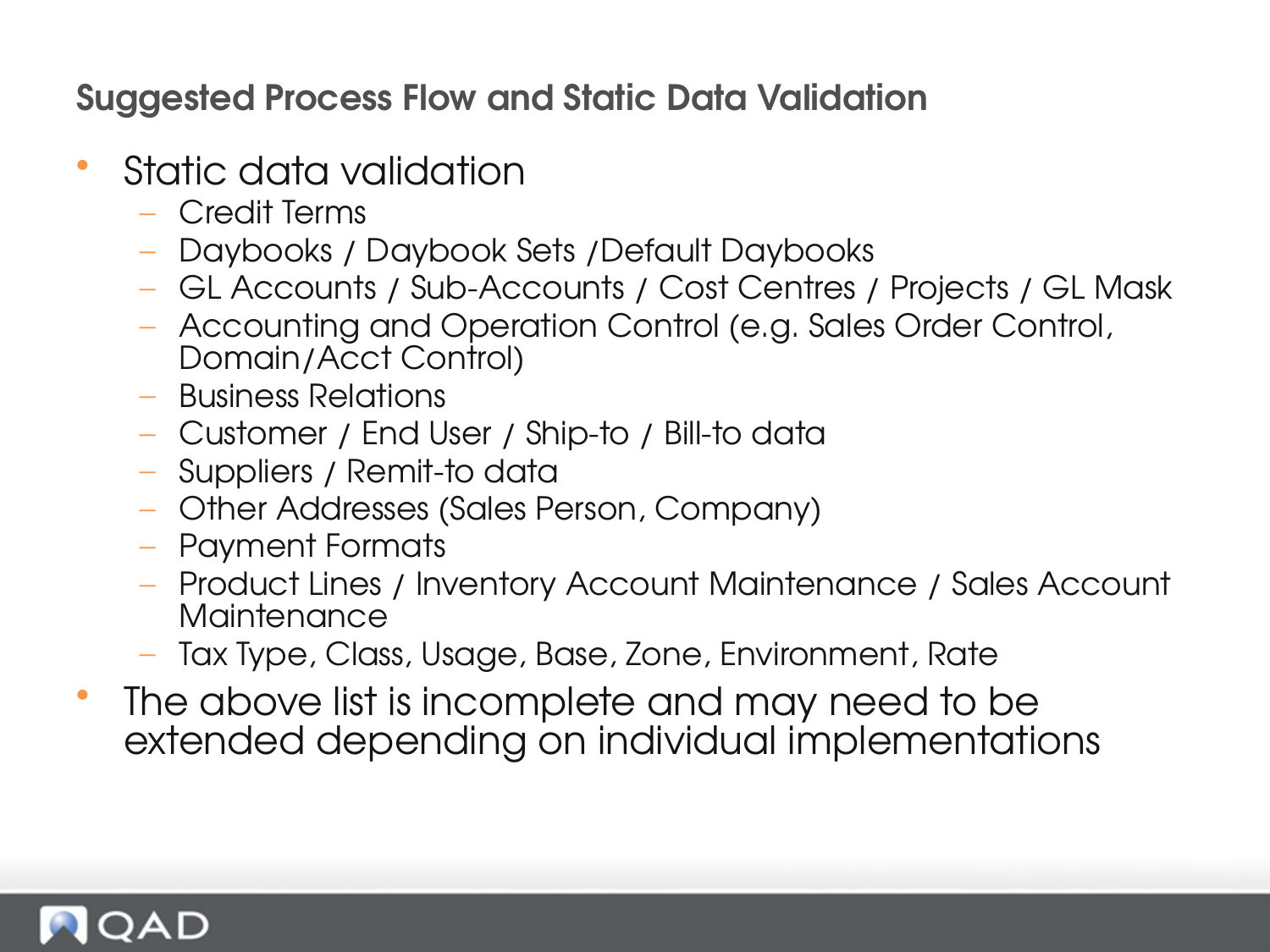

# Suggested Process Flow and Static Data Validation

Static data validation
Credit Terms
Daybooks / Daybook Sets /Default Daybooks
GL Accounts / Sub-Accounts / Cost Centres / Projects / GL Mask
Accounting and Operation Control (e.g. Sales Order Control, Domain/Acct Control)
Business Relations
Customer / End User / Ship-to / Bill-to data
Suppliers / Remit-to data
Other Addresses (Sales Person, Company)
Payment Formats
Product Lines / Inventory Account Maintenance / Sales Account Maintenance
Tax Type, Class, Usage, Base, Zone, Environment, Rate
The above list is incomplete and may need to be extended depending on individual implementations